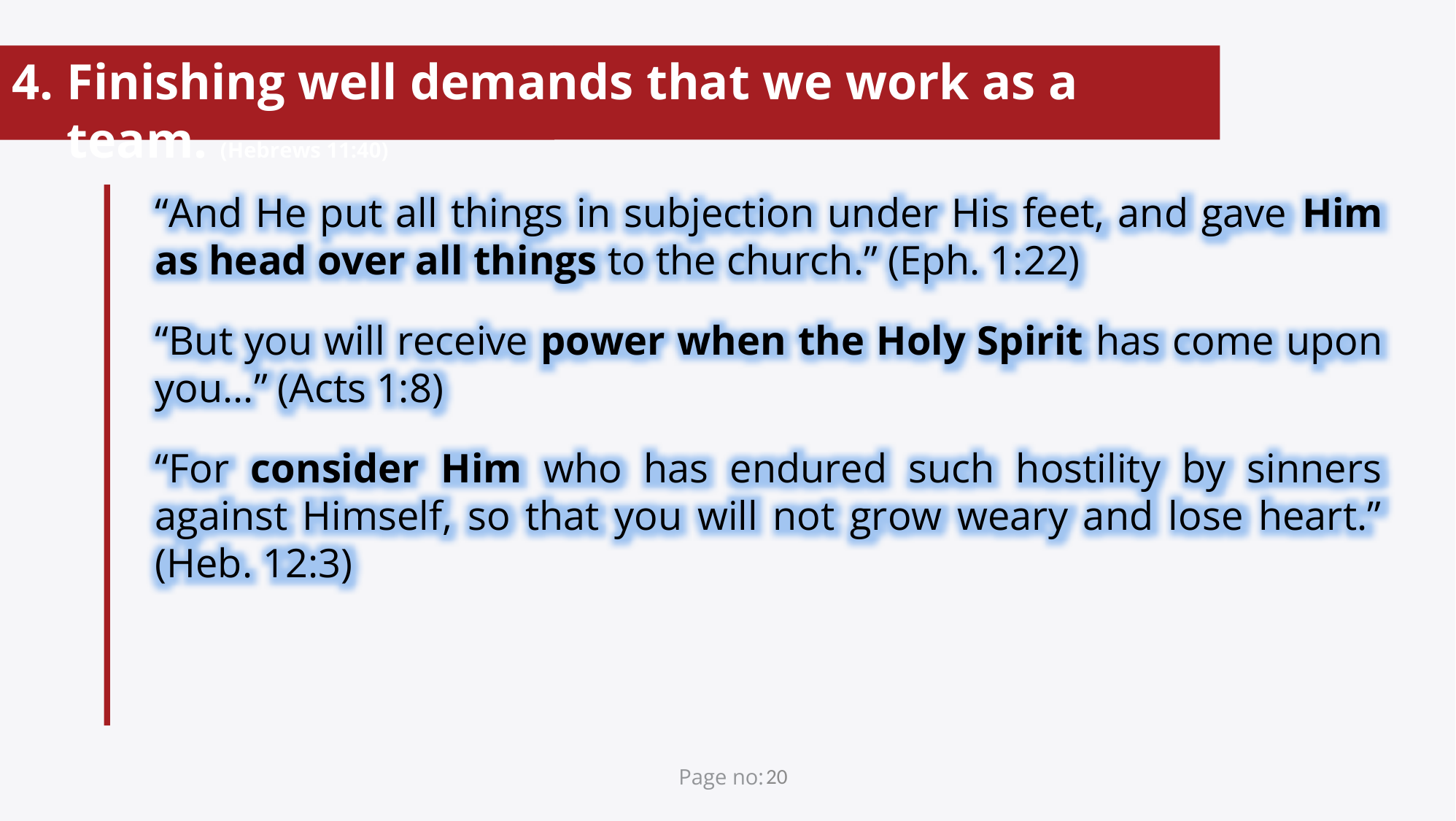

Finishing well demands that we work as a team. (Hebrews 11:40)

“And He put all things in subjection under His feet, and gave Him as head over all things to the church.” (Eph. 1:22)
“But you will receive power when the Holy Spirit has come upon you…” (Acts 1:8)
“For consider Him who has endured such hostility by sinners against Himself, so that you will not grow weary and lose heart.” (Heb. 12:3)